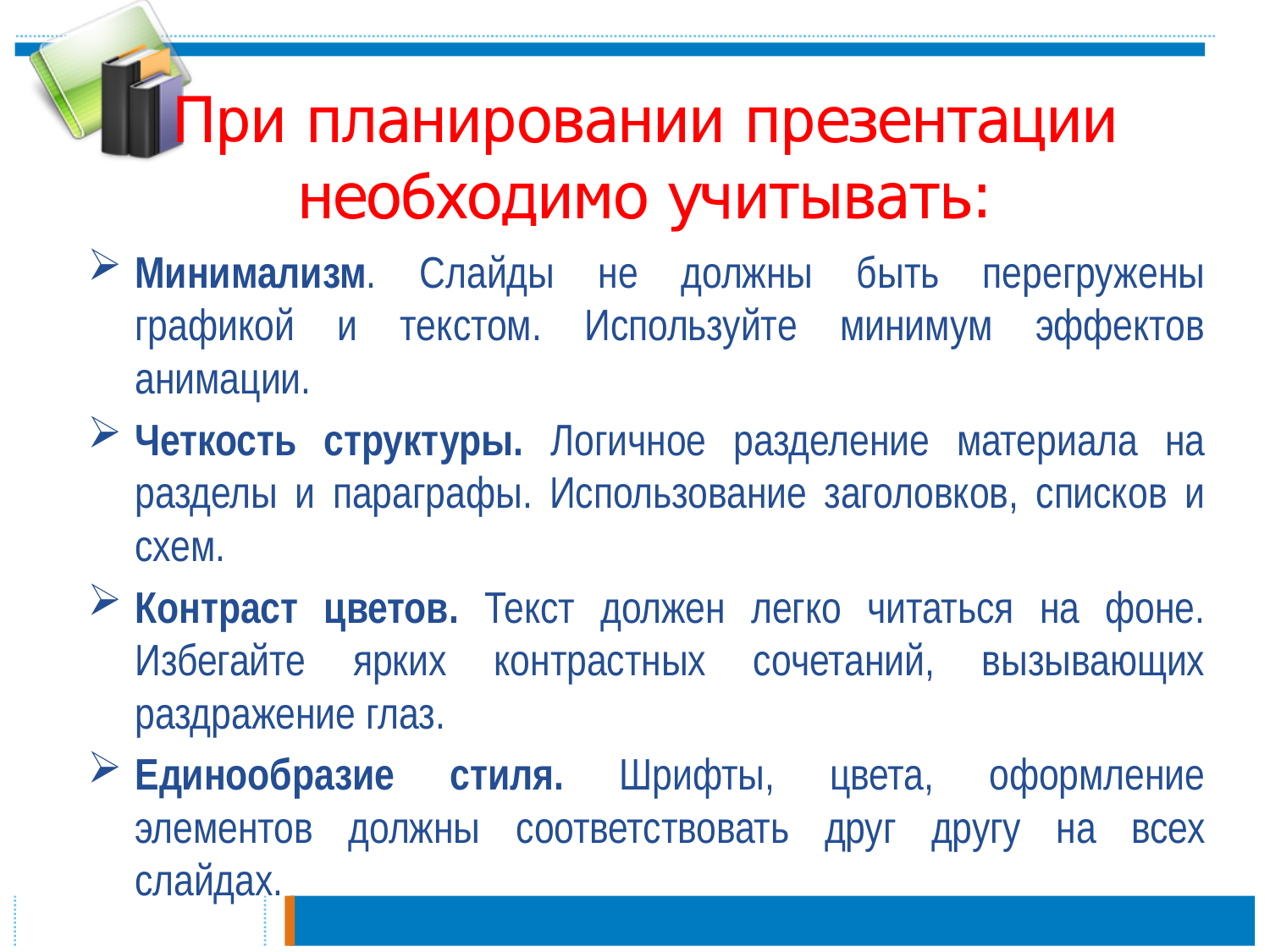

# При планировании презентации необходимо учитывать:
Минимализм. Слайды не должны быть перегружены графикой и текстом. Используйте минимум эффектов анимации.
Четкость структуры. Логичное разделение материала на разделы и параграфы. Использование заголовков, списков и схем.
Контраст цветов. Текст должен легко читаться на фоне. Избегайте ярких контрастных сочетаний, вызывающих раздражение глаз.
Единообразие стиля. Шрифты, цвета, оформление элементов должны соответствовать друг другу на всех слайдах.